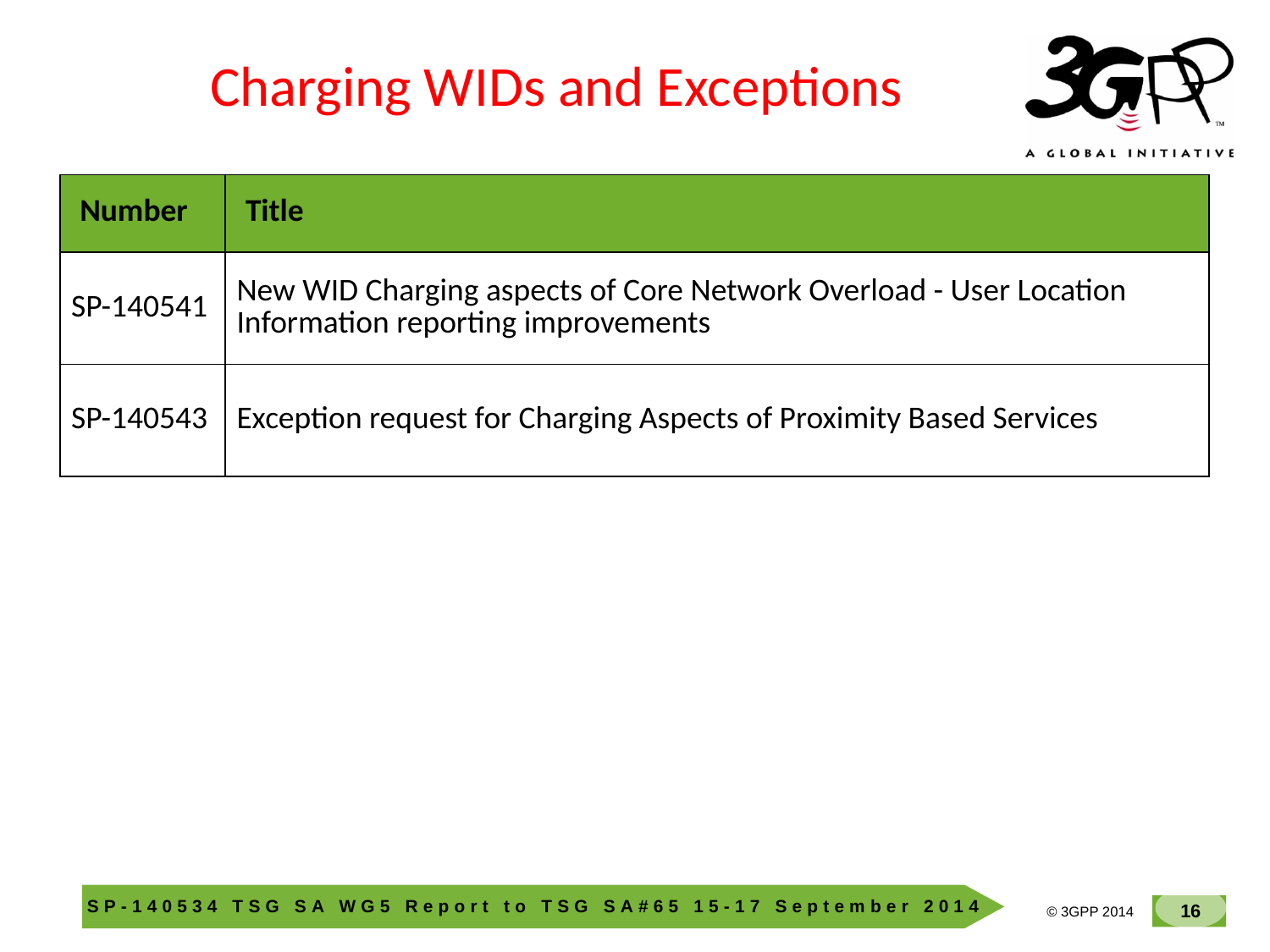

Charging WIDs and Exceptions
| Number | Title |
| --- | --- |
| SP-140541 | New WID Charging aspects of Core Network Overload - User Location Information reporting improvements |
| SP-140543 | Exception request for Charging Aspects of Proximity Based Services |